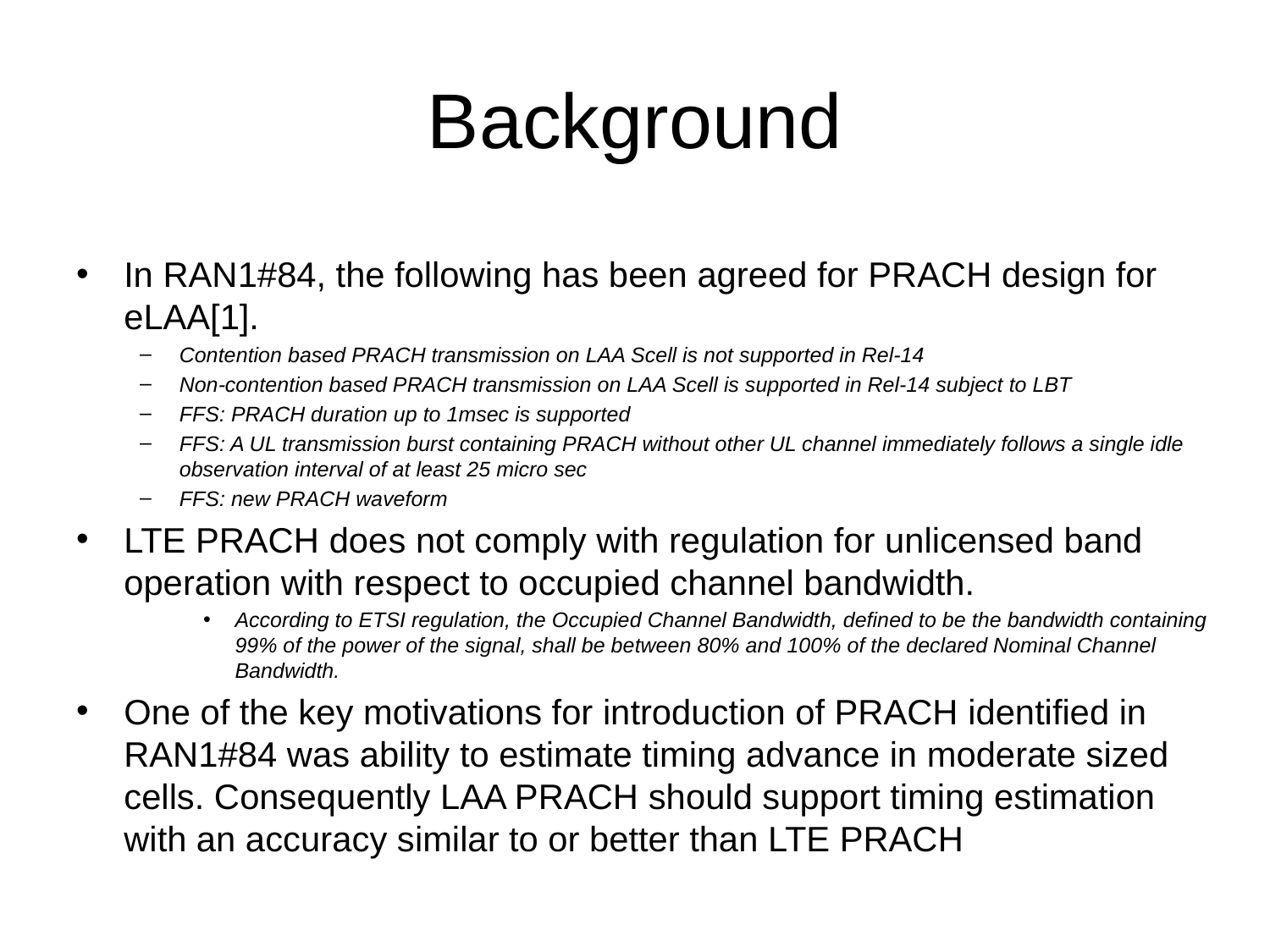

# Background
In RAN1#84, the following has been agreed for PRACH design for eLAA[1].
Contention based PRACH transmission on LAA Scell is not supported in Rel-14
Non-contention based PRACH transmission on LAA Scell is supported in Rel-14 subject to LBT
FFS: PRACH duration up to 1msec is supported
FFS: A UL transmission burst containing PRACH without other UL channel immediately follows a single idle observation interval of at least 25 micro sec
FFS: new PRACH waveform
LTE PRACH does not comply with regulation for unlicensed band operation with respect to occupied channel bandwidth.
According to ETSI regulation, the Occupied Channel Bandwidth, defined to be the bandwidth containing 99% of the power of the signal, shall be between 80% and 100% of the declared Nominal Channel Bandwidth.
One of the key motivations for introduction of PRACH identified in      RAN1#84 was ability to estimate timing advance in moderate sized cells. Consequently LAA PRACH should support timing estimation with an accuracy similar to or better than LTE PRACH